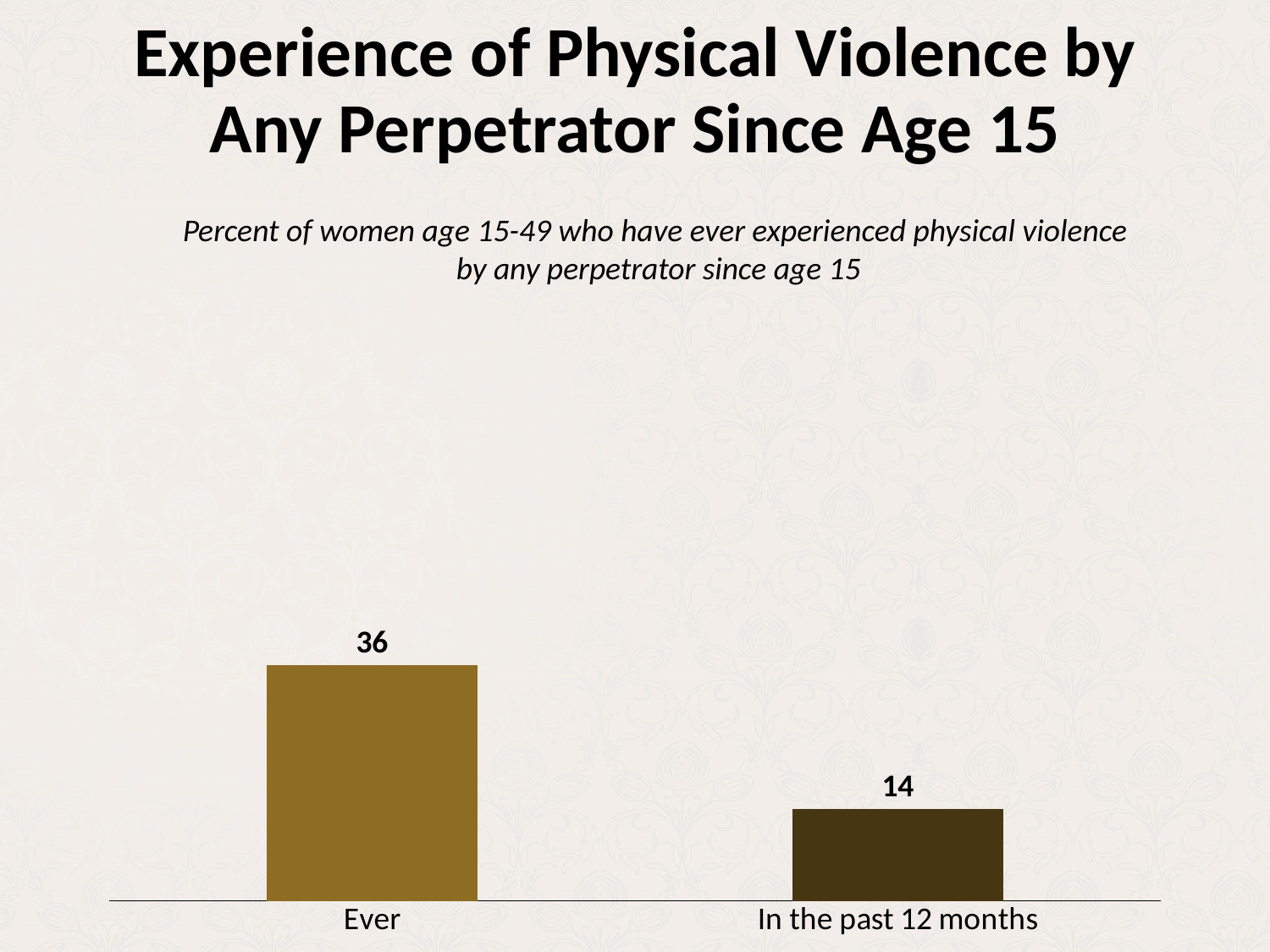

# Experience of Physical Violence by Any Perpetrator Since Age 15
Percent of women age 15-49 who have ever experienced physical violence
by any perpetrator since age 15

### Chart

| Category | Women |
|---|---|
| Ever | 36.0 |
| In the past 12 months | 14.0 |